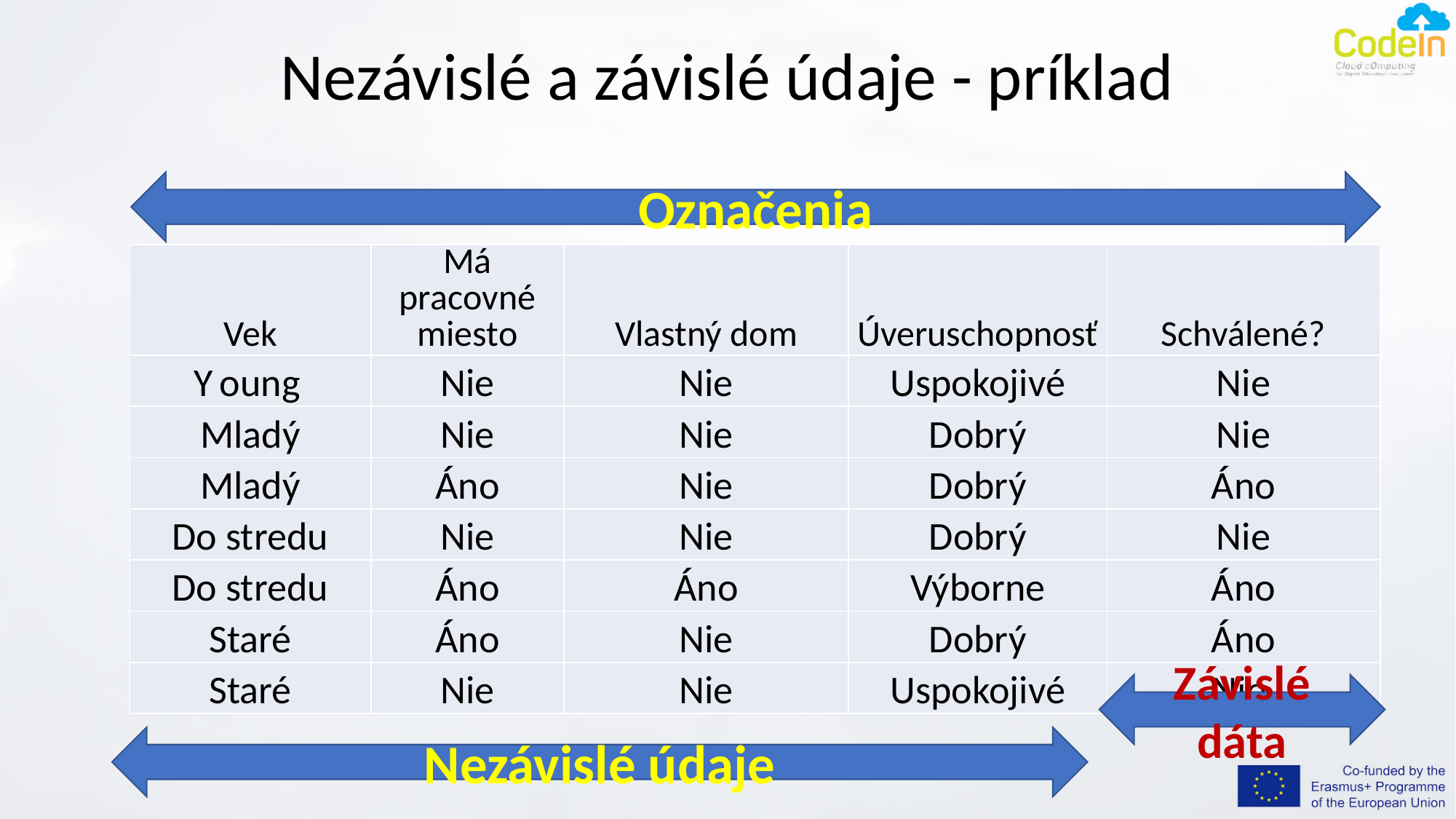

# Nezávislé a závislé údaje - príklad
Označenia

| Vek | Má pracovné miesto | Vlastný dom | Úveruschopnosť | Schválené? |
| --- | --- | --- | --- | --- |
| oung | Nie | Nie | Uspokojivé | Nie |
| Mladý | Nie | Nie | Dobrý | Nie |
| Mladý | Áno | Nie | Dobrý | Áno |
| Do stredu | Nie | Nie | Dobrý | Nie |
| Do stredu | Áno | Áno | Výborne | Áno |
| Staré | Áno | Nie | Dobrý | Áno |
| Staré | Nie | Nie | Uspokojivé | Nie |
Závislé dáta
Nezávislé údaje